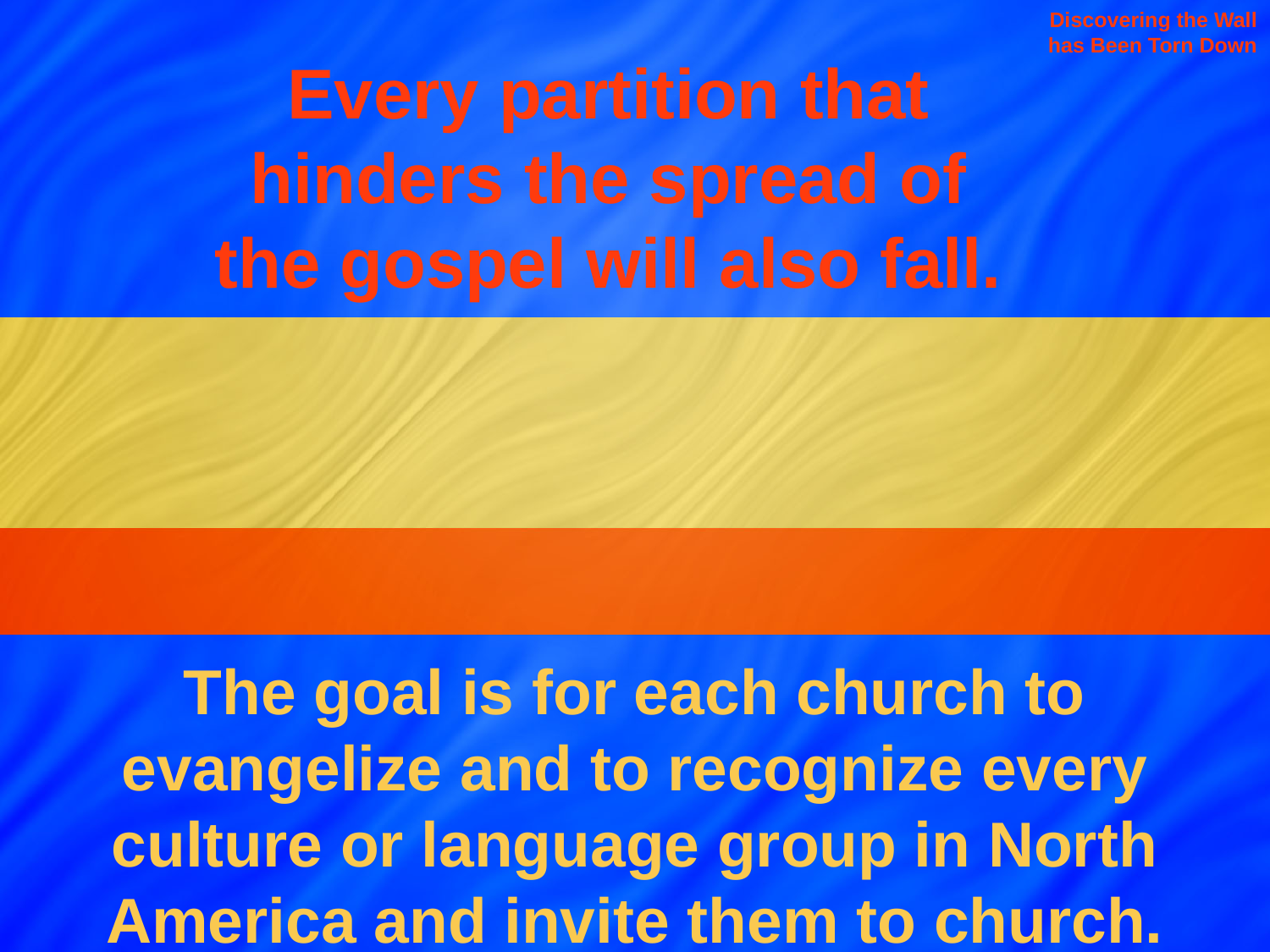

Discovering the Wall has Been Torn Down
Every partition that hinders the spread of the gospel will also fall.
The goal is for each church to evangelize and to recognize every culture or language group in North America and invite them to church.